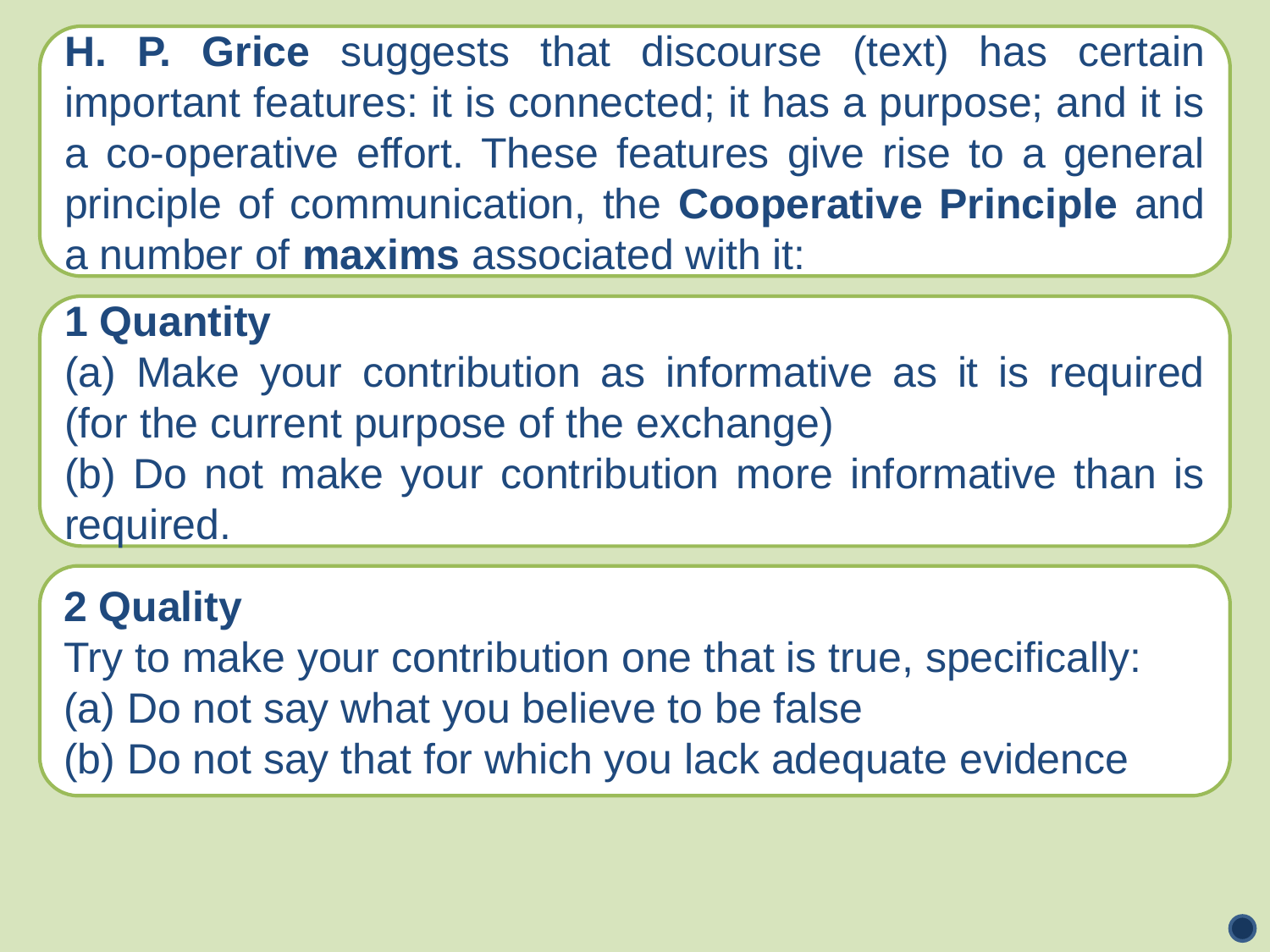

H. P. Grice suggests that discourse (text) has certain important features: it is connected; it has a purpose; and it is a co-operative effort. These features give rise to a general principle of communication, the Cooperative Principle and a number of maxims associated with it:
1 Quantity
(a) Make your contribution as informative as it is required (for the current purpose of the exchange)
(b) Do not make your contribution more informative than is required.
2 Quality
Try to make your contribution one that is true, specifically:
(a) Do not say what you believe to be false
(b) Do not say that for which you lack adequate evidence